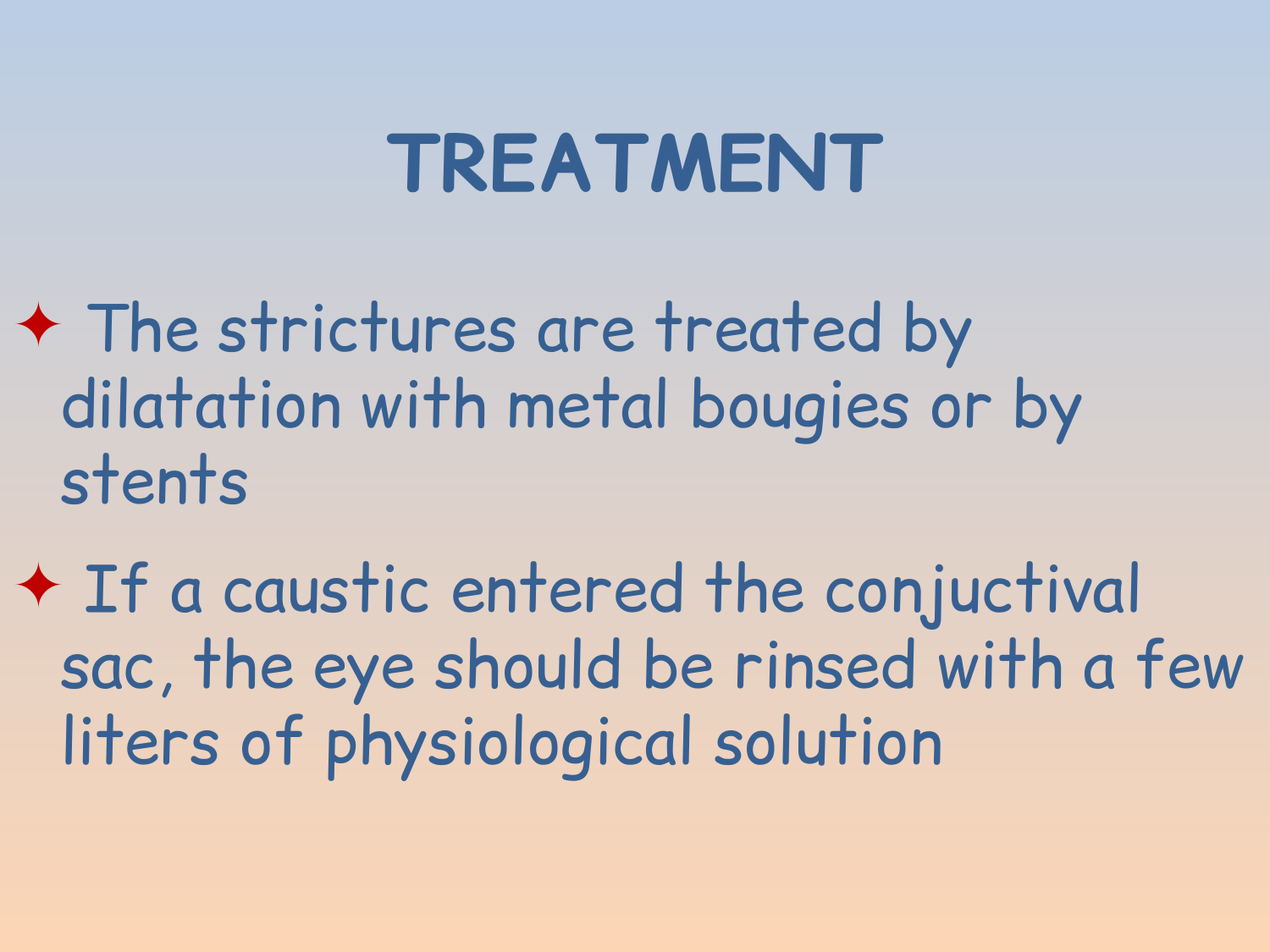

TREATMENT

 The strictures are treated by dilatation with metal bougies or by stents
 If a caustic entered the conjuctival sac, the eye should be rinsed with a few liters of physiological solution

#